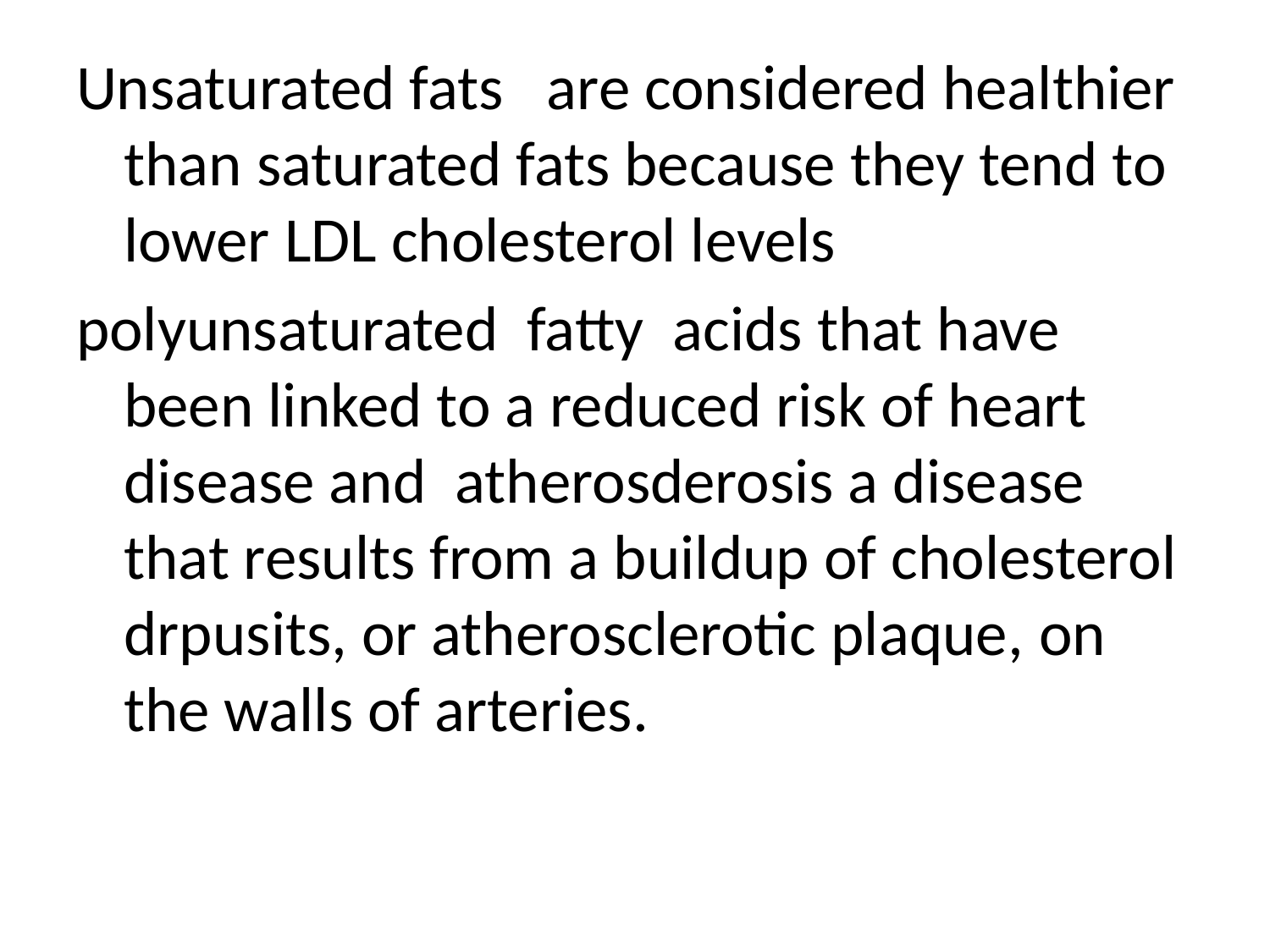

#
Unsaturated fats   are considered healthier than saturated fats because they tend to lower LDL cholesterol levels
polyunsaturated  fatty  acids that have been linked to a reduced risk of heart disease and  atherosderosis a disease that results from a buildup of cholesterol  drpusits, or atherosclerotic plaque, on the walls of arteries.